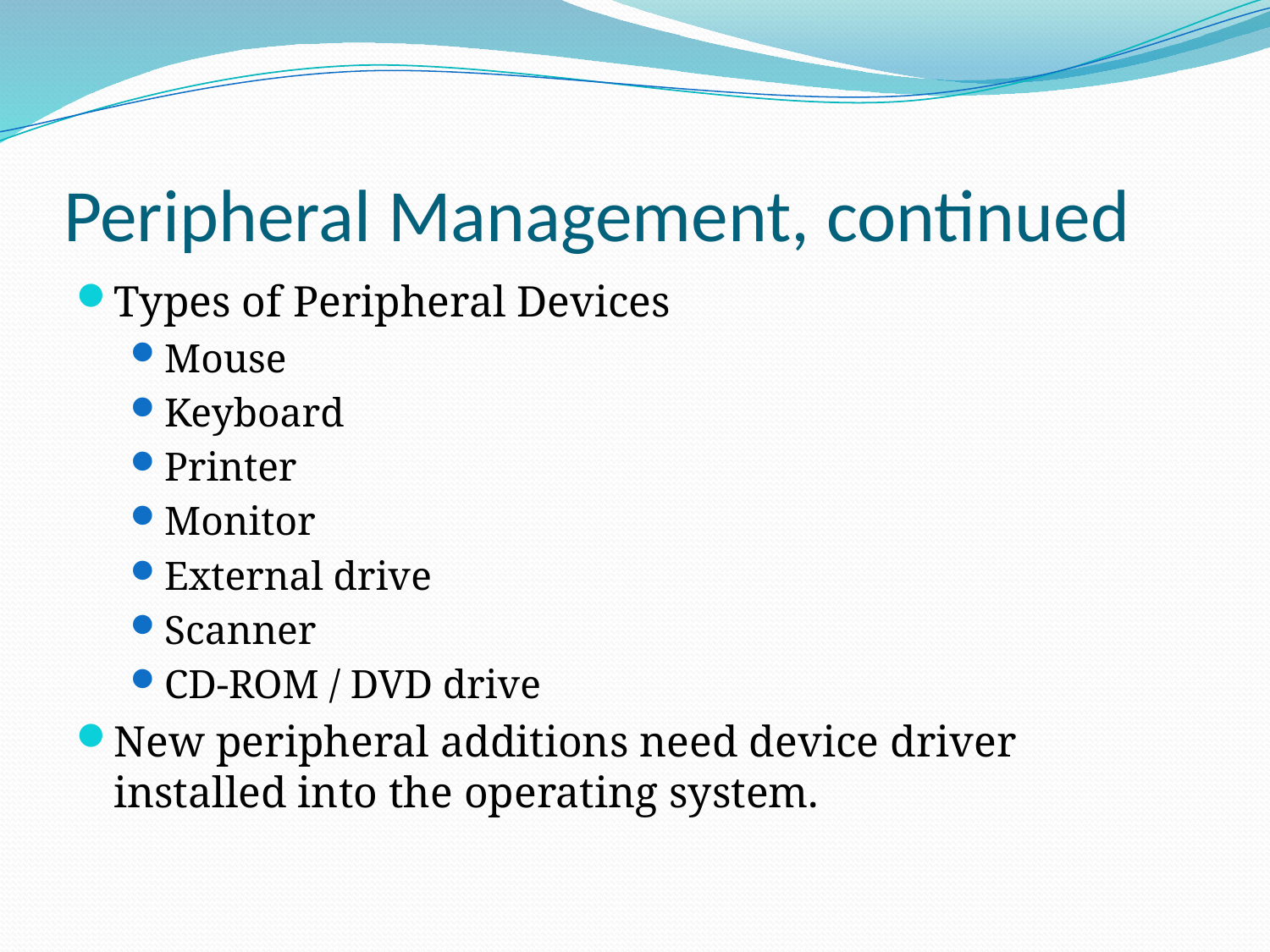

# Peripheral Management, continued
Types of Peripheral Devices
Mouse
Keyboard
Printer
Monitor
External drive
Scanner
CD-ROM / DVD drive
New peripheral additions need device driver installed into the operating system.